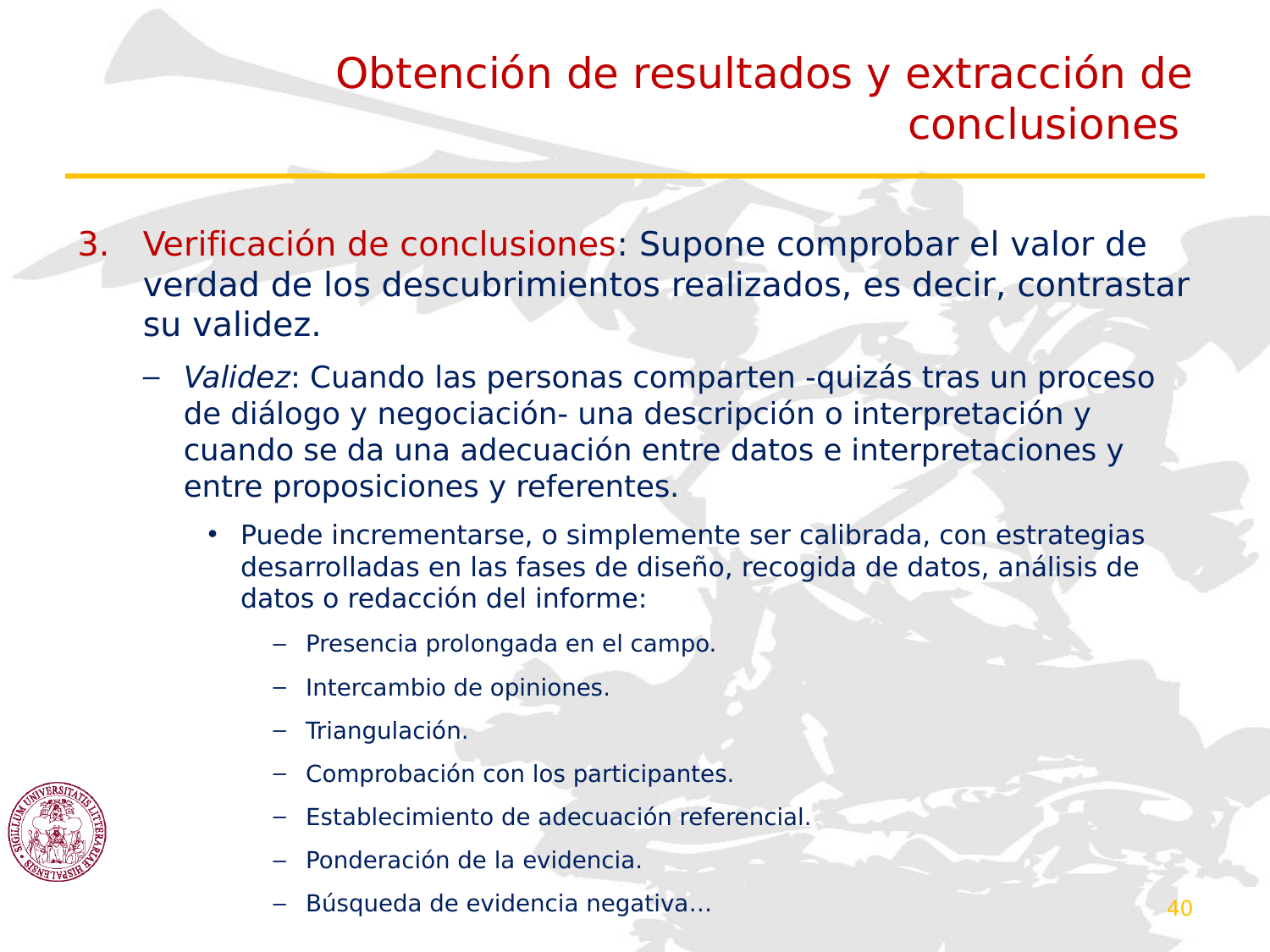

# Obtención de resultados y extracción de conclusiones
Verificación de conclusiones: Supone comprobar el valor de verdad de los descubrimientos realizados, es decir, contrastar su validez.
Validez: Cuando las personas comparten -quizás tras un proceso de diálogo y negociación- una descripción o interpretación y cuando se da una adecuación entre datos e interpretaciones y entre proposiciones y referentes.
Puede incrementarse, o simplemente ser calibrada, con estrategias desarrolladas en las fases de diseño, recogida de datos, análisis de datos o redacción del informe:
Presencia prolongada en el campo.
Intercambio de opiniones.
Triangulación.
Comprobación con los participantes.
Establecimiento de adecuación referencial.
Ponderación de la evidencia.
Búsqueda de evidencia negativa…

40